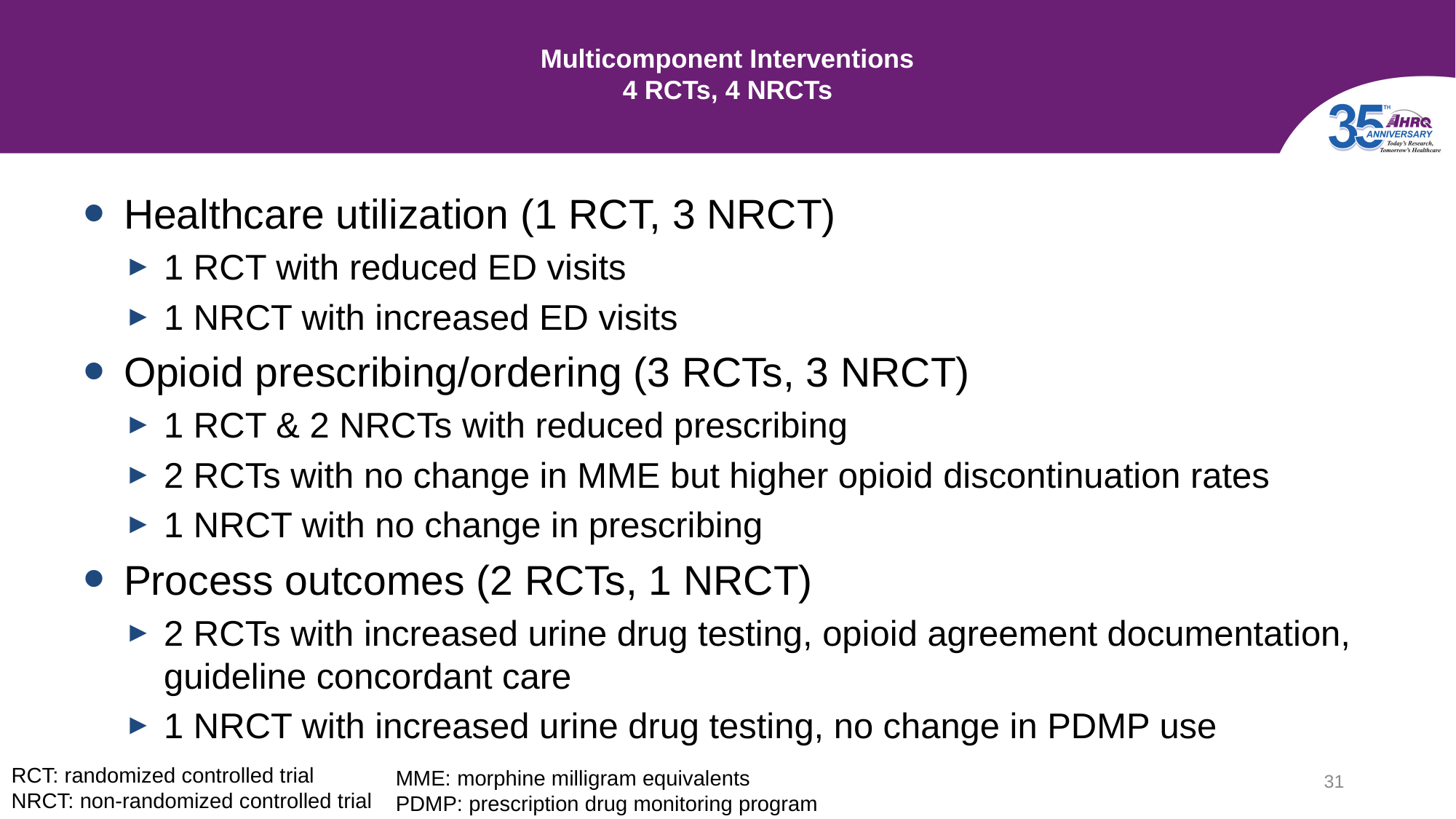

# Multicomponent Interventions 4 RCTs, 4 NRCTs
Healthcare utilization (1 RCT, 3 NRCT)
1 RCT with reduced ED visits
1 NRCT with increased ED visits
Opioid prescribing/ordering (3 RCTs, 3 NRCT)
1 RCT & 2 NRCTs with reduced prescribing
2 RCTs with no change in MME but higher opioid discontinuation rates
1 NRCT with no change in prescribing
Process outcomes (2 RCTs, 1 NRCT)
2 RCTs with increased urine drug testing, opioid agreement documentation, guideline concordant care
1 NRCT with increased urine drug testing, no change in PDMP use
RCT: randomized controlled trial
NRCT: non-randomized controlled trial
MME: morphine milligram equivalents
PDMP: prescription drug monitoring program
31